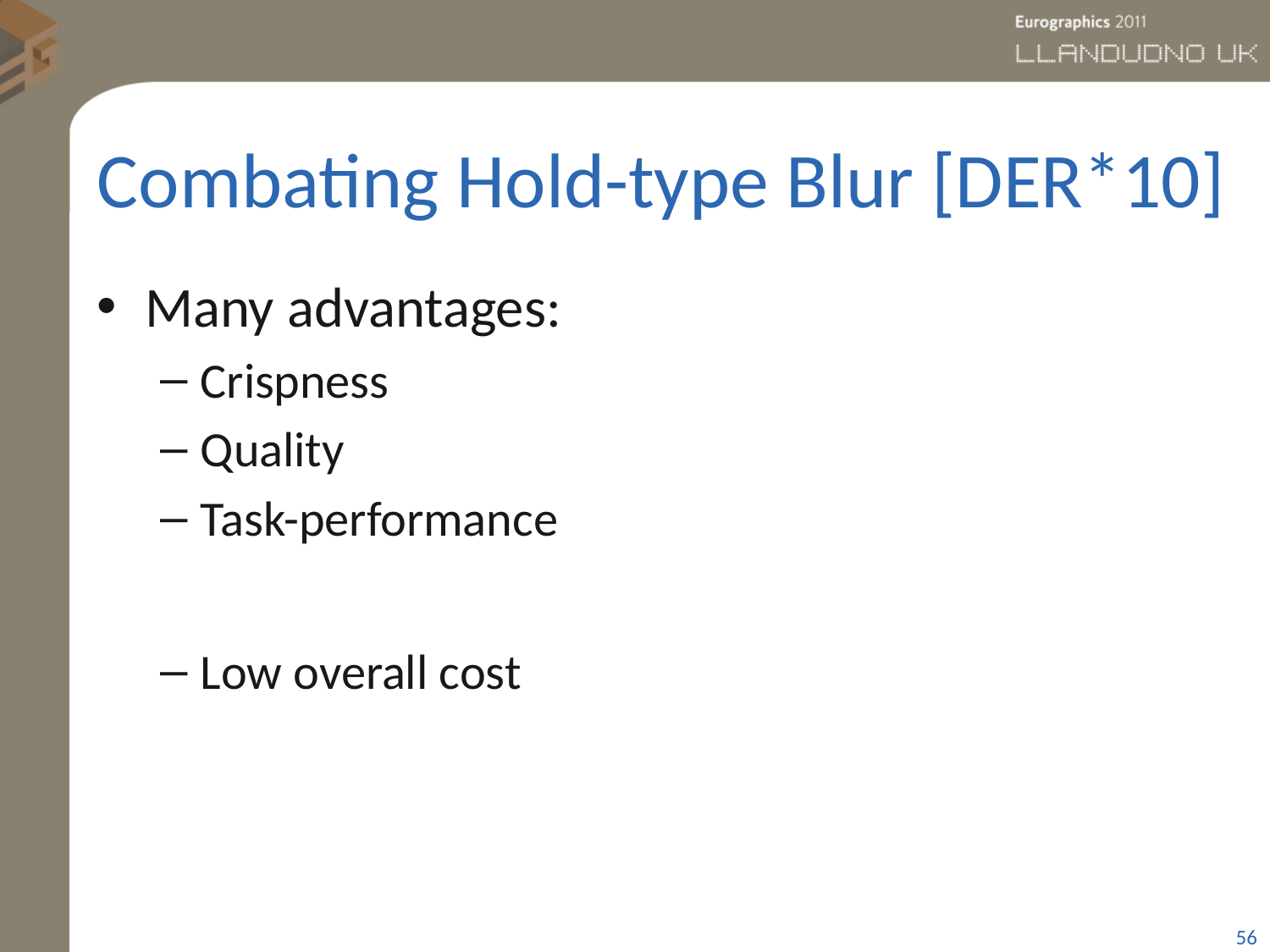

# Combating Hold-type Blur [DER*10]
Many advantages:
Crispness
Quality
Task-performance

Low overall cost

56